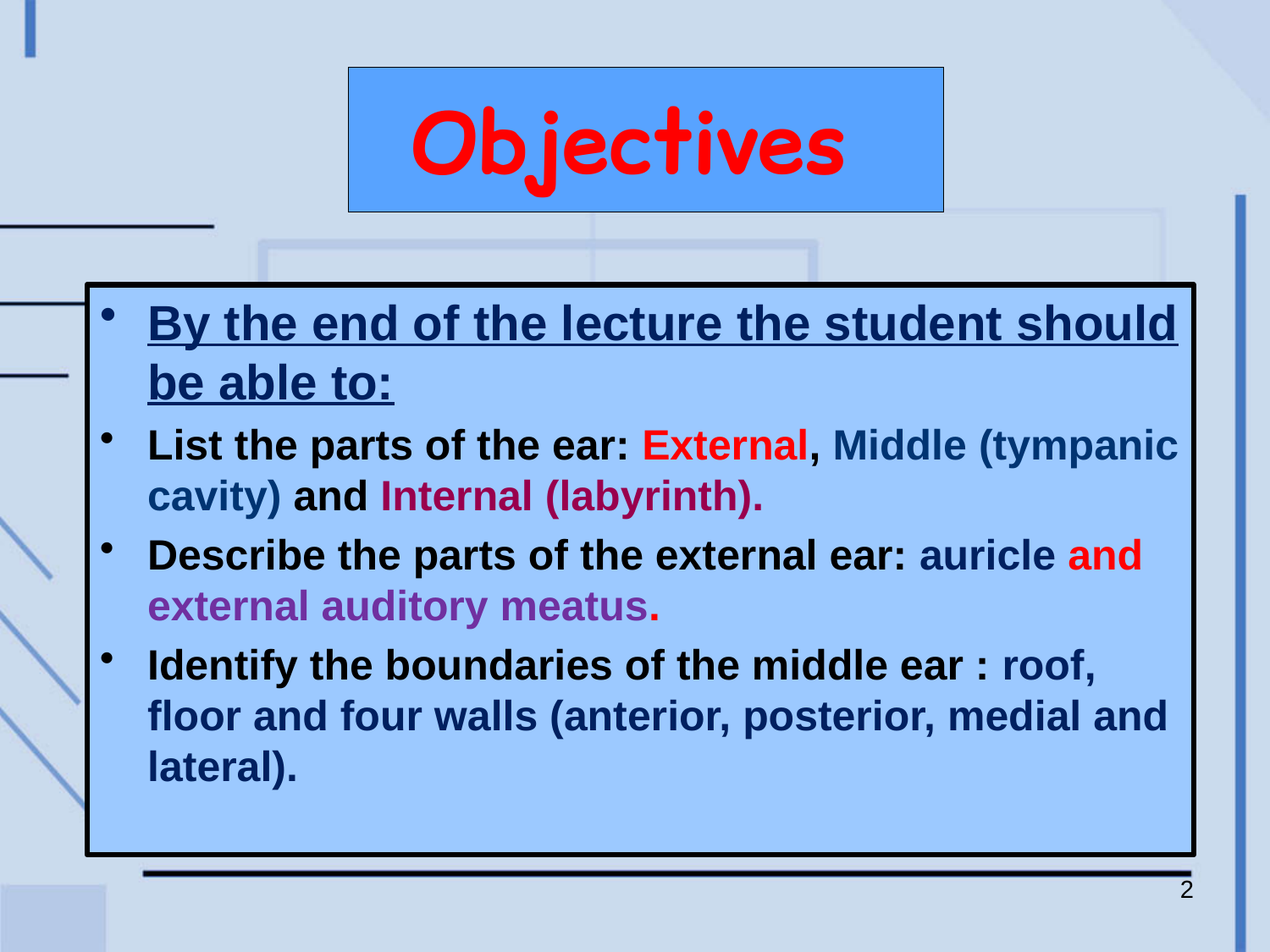

# Objectives
By the end of the lecture the student should be able to:
List the parts of the ear: External, Middle (tympanic cavity) and Internal (labyrinth).
Describe the parts of the external ear: auricle and external auditory meatus.
Identify the boundaries of the middle ear : roof, floor and four walls (anterior, posterior, medial and lateral).

2